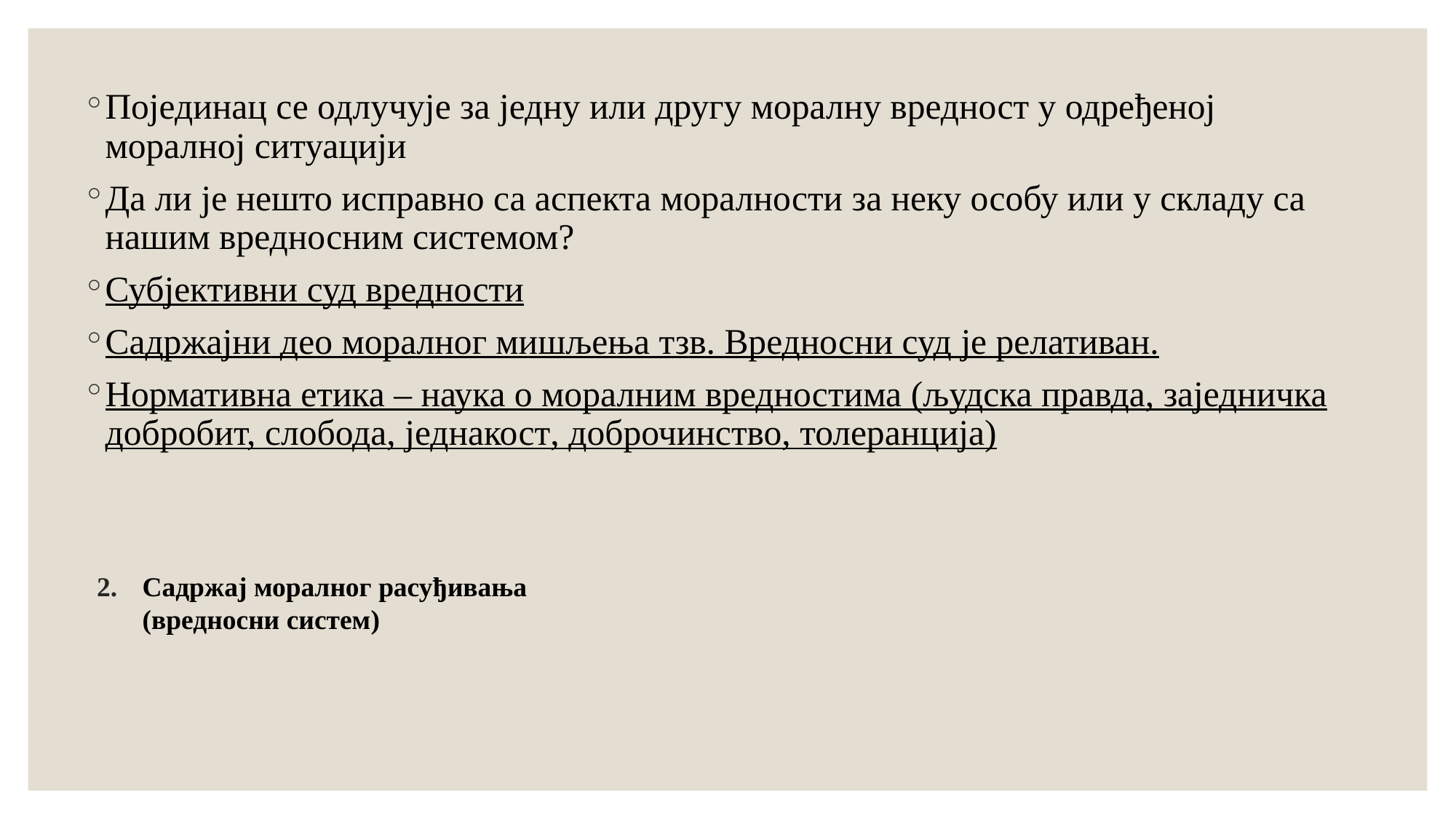

Појединац се одлучује за једну или другу моралну вредност у одређеној моралној ситуацији
Да ли је нешто исправно са аспекта моралности за неку особу или у складу са нашим вредносним системом?
Субјективни суд вредности
Садржајни део моралног мишљења тзв. Вредносни суд је релативан.
Нормативна етика – наука о моралним вредностима (људска правда, заједничка добробит, слобода, једнакост, доброчинство, толеранција)

Садржај моралног расуђивања
(вредносни систем)